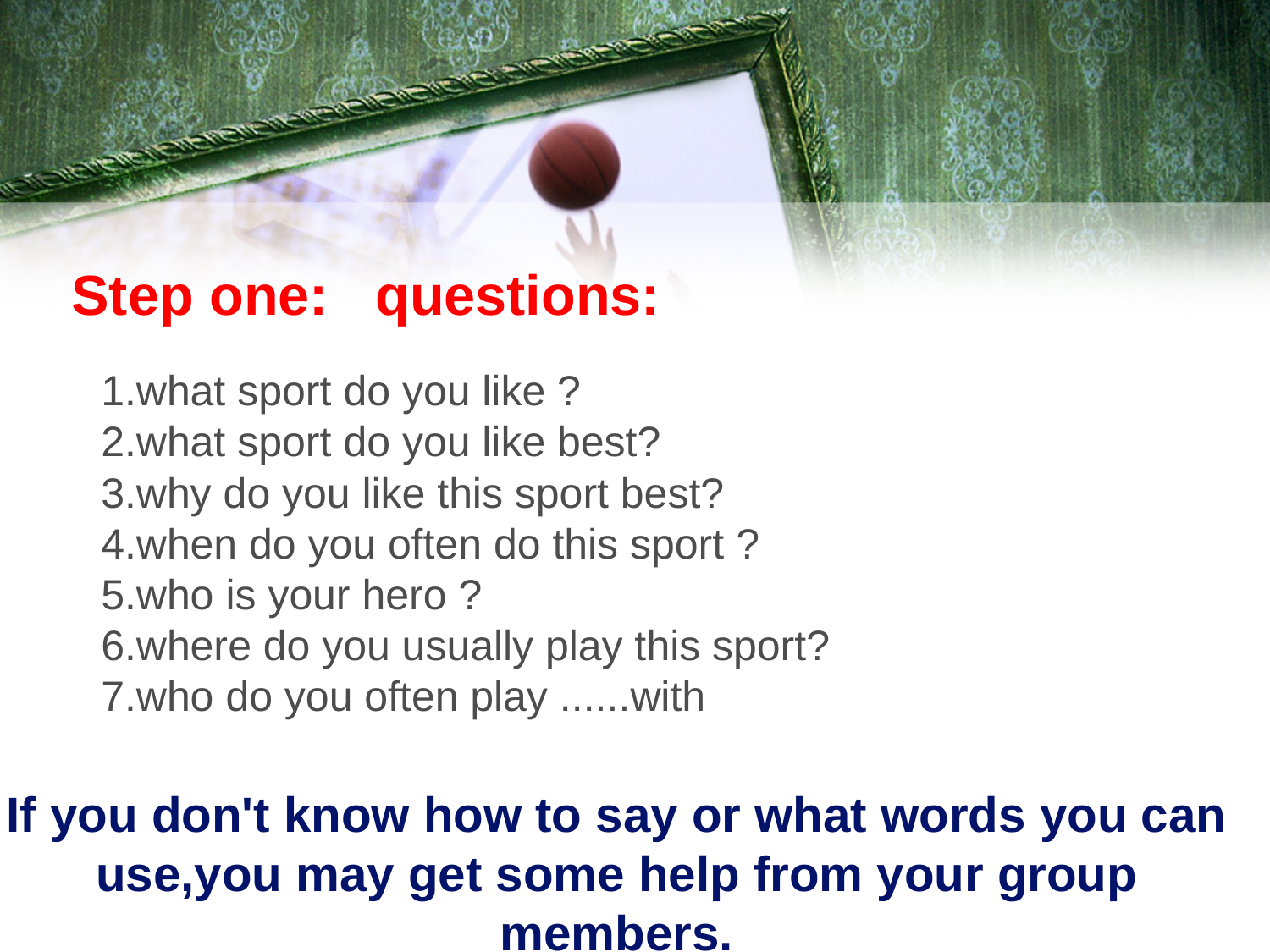

Step one:   questions:
1.what sport do you like ?
2.what sport do you like best?
3.why do you like this sport best?
4.when do you often do this sport ?
5.who is your hero ?
6.where do you usually play this sport?
7.who do you often play ......with
If you don't know how to say or what words you can use,you may get some help from your group members.